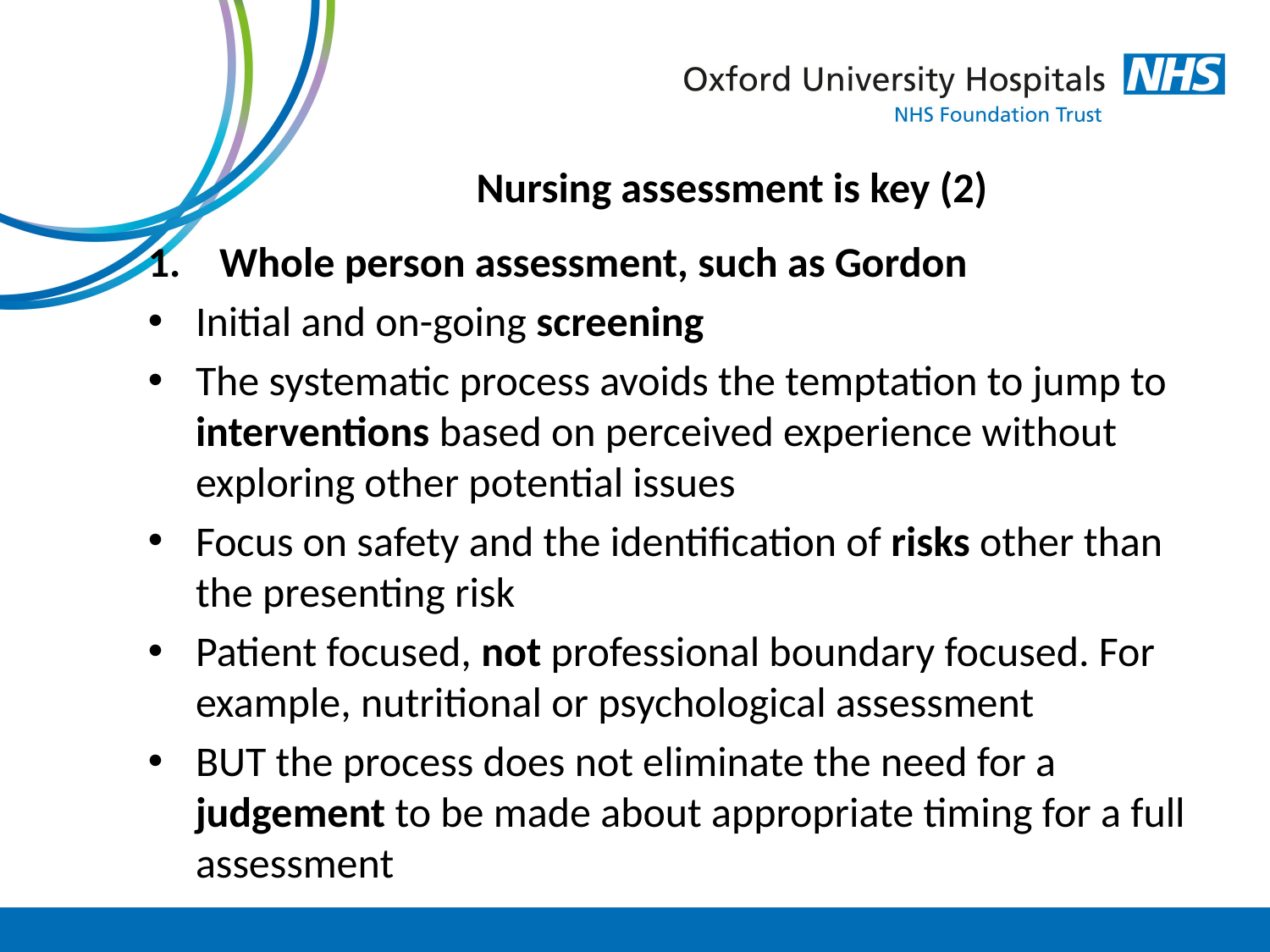

# Nursing assessment is key (2)
Whole person assessment, such as Gordon
Initial and on-going screening
The systematic process avoids the temptation to jump to interventions based on perceived experience without exploring other potential issues
Focus on safety and the identification of risks other than the presenting risk
Patient focused, not professional boundary focused. For example, nutritional or psychological assessment
BUT the process does not eliminate the need for a judgement to be made about appropriate timing for a full assessment